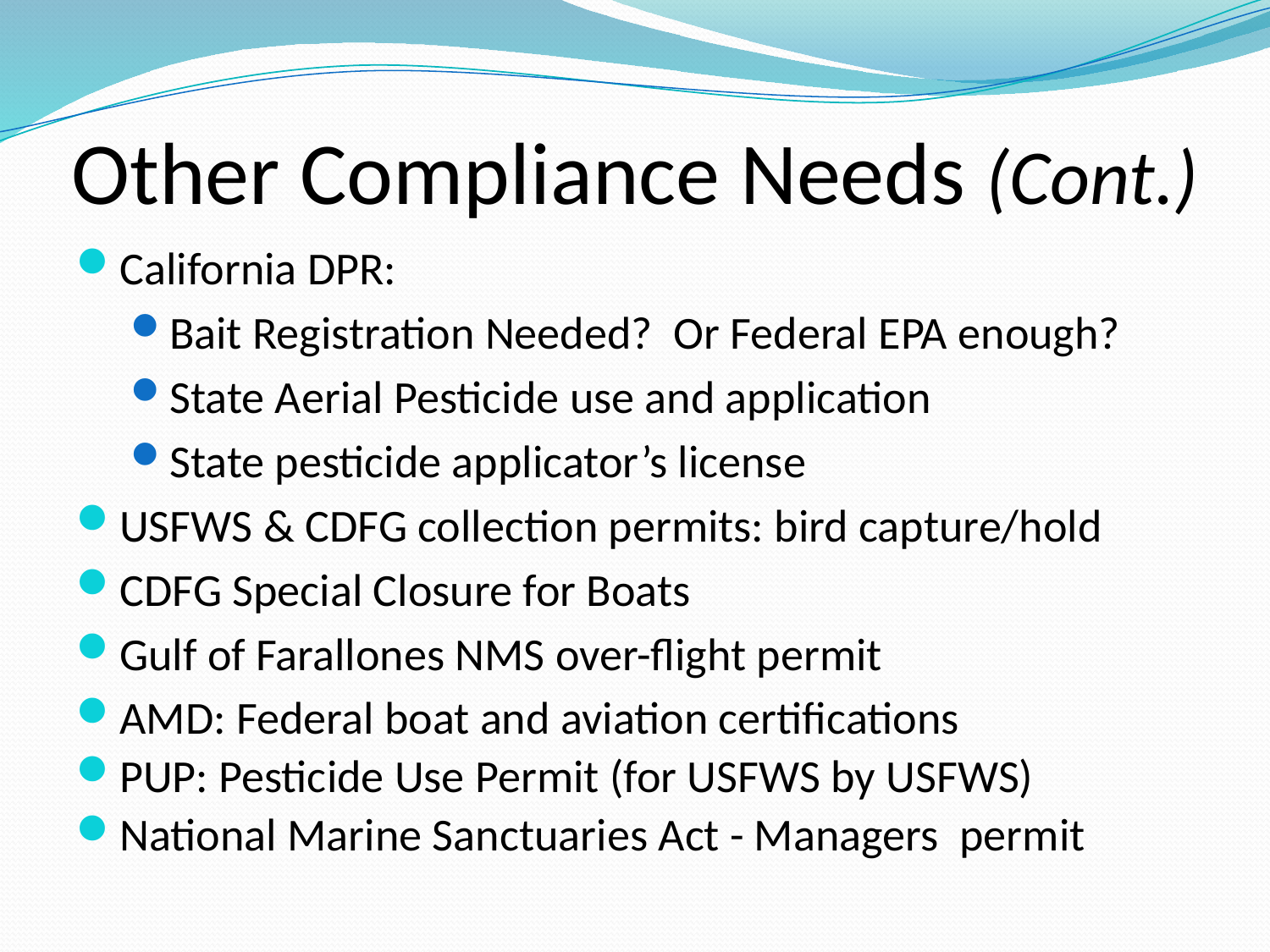

# Other Compliance Needs (Cont.)
California DPR:
Bait Registration Needed?  Or Federal EPA enough?
State Aerial Pesticide use and application
State pesticide applicator’s license
USFWS & CDFG collection permits: bird capture/hold
CDFG Special Closure for Boats
Gulf of Farallones NMS over-flight permit
AMD: Federal boat and aviation certifications
PUP: Pesticide Use Permit (for USFWS by USFWS)
National Marine Sanctuaries Act - Managers  permit